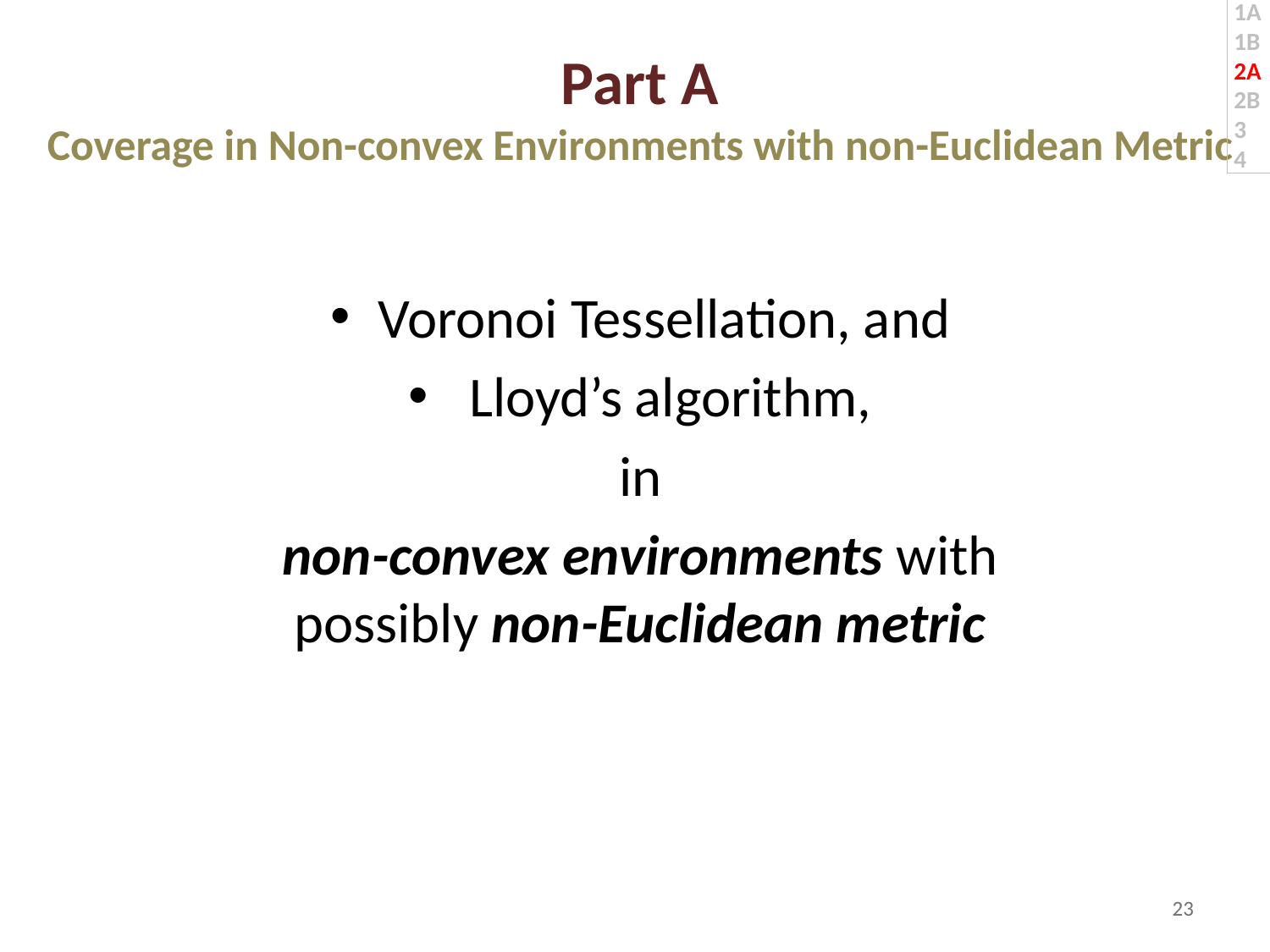

1A
1B
2A
2B
3
4
# Part A Coverage in Non-convex Environments with non-Euclidean Metric
Voronoi Tessellation, and
 Lloyd’s algorithm,
in
non-convex environments with
possibly non-Euclidean metric
23